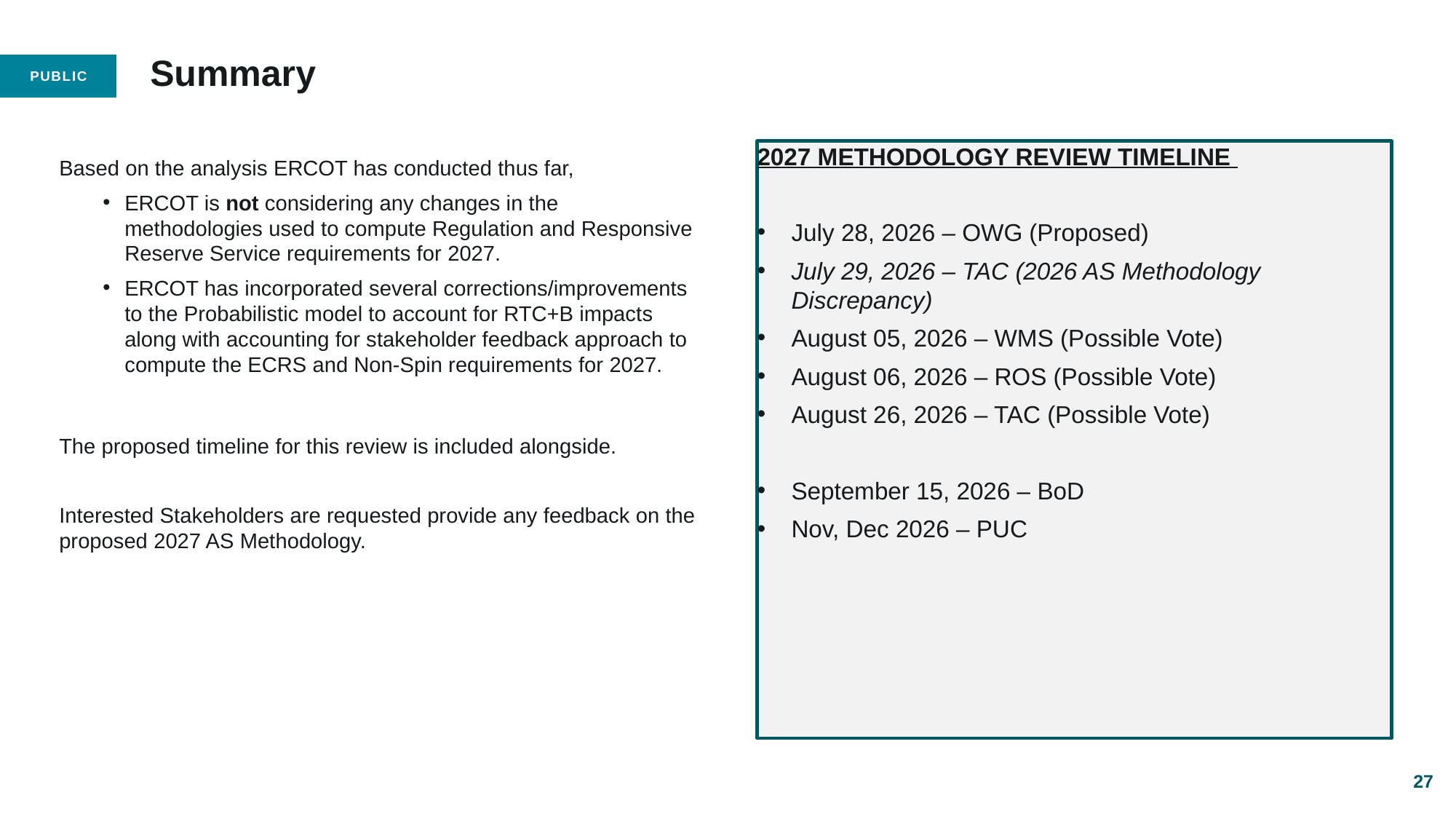

# Summary
2027 Methodology Review Timeline

July 28, 2026 – OWG (Proposed)
July 29, 2026 – TAC (2026 AS Methodology Discrepancy)
August 05, 2026 – WMS (Possible Vote)
August 06, 2026 – ROS (Possible Vote)
August 26, 2026 – TAC (Possible Vote)

September 15, 2026 – BoD
Nov, Dec 2026 – PUC
Based on the analysis ERCOT has conducted thus far,
ERCOT is not considering any changes in the methodologies used to compute Regulation and Responsive Reserve Service requirements for 2027.
ERCOT has incorporated several corrections/improvements to the Probabilistic model to account for RTC+B impacts along with accounting for stakeholder feedback approach to compute the ECRS and Non-Spin requirements for 2027.

The proposed timeline for this review is included alongside.

Interested Stakeholders are requested provide any feedback on the proposed 2027 AS Methodology.

27